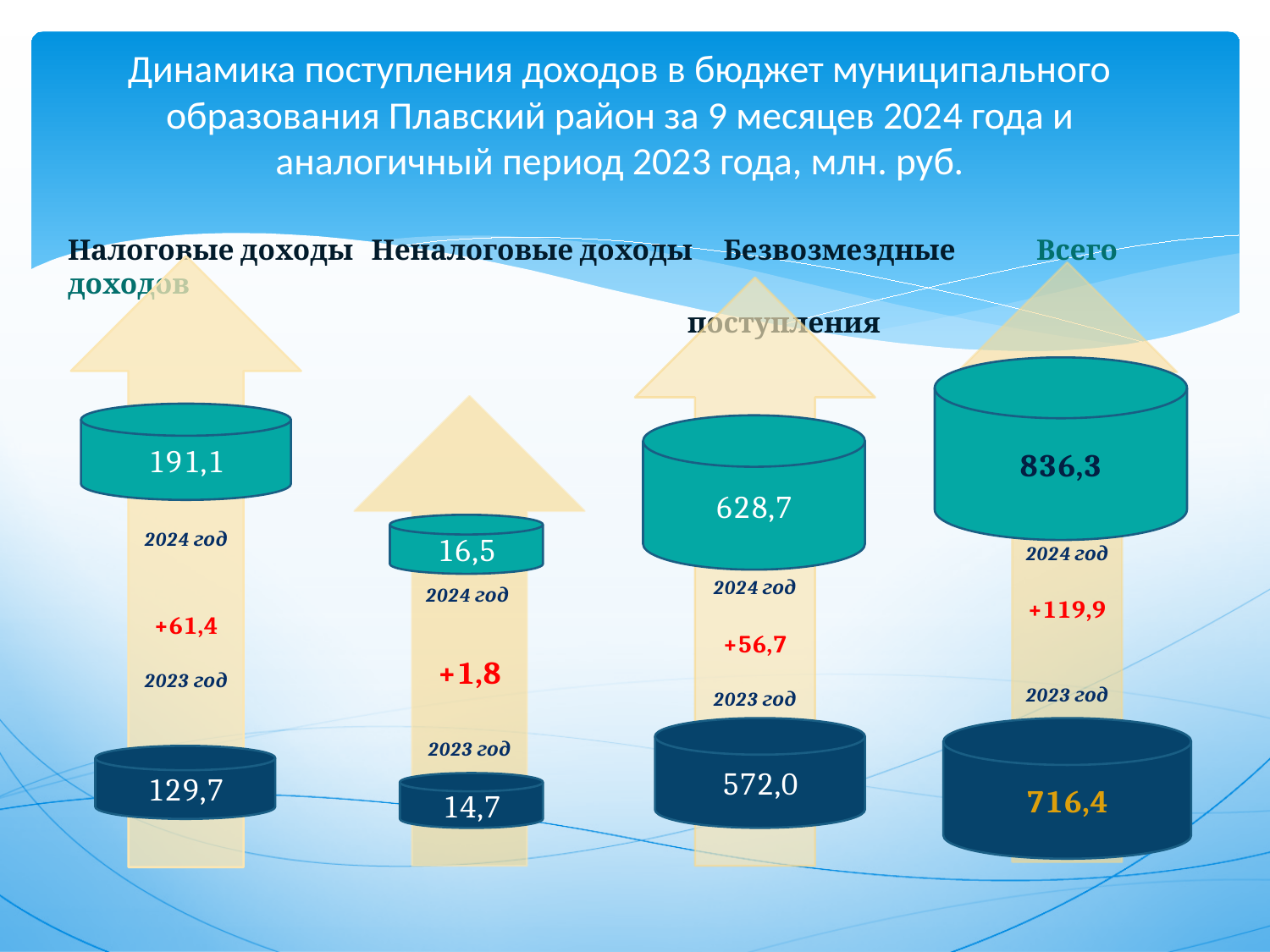

# Динамика поступления доходов в бюджет муниципального образования Плавский район за 9 месяцев 2024 года и аналогичный период 2023 года, млн. руб.

Налоговые доходы   Неналоговые доходы     Безвозмездные             Всего доходов
                                                                                                     поступления

2024 год

+61,4

2023 год

2024 год

+119,9

2023 год

2024 год

+56,7

2023 год
836,3

2024 год

+1,8

2023 год
191,1
628,7
16,5
716,4
572,0
129,7
14,7